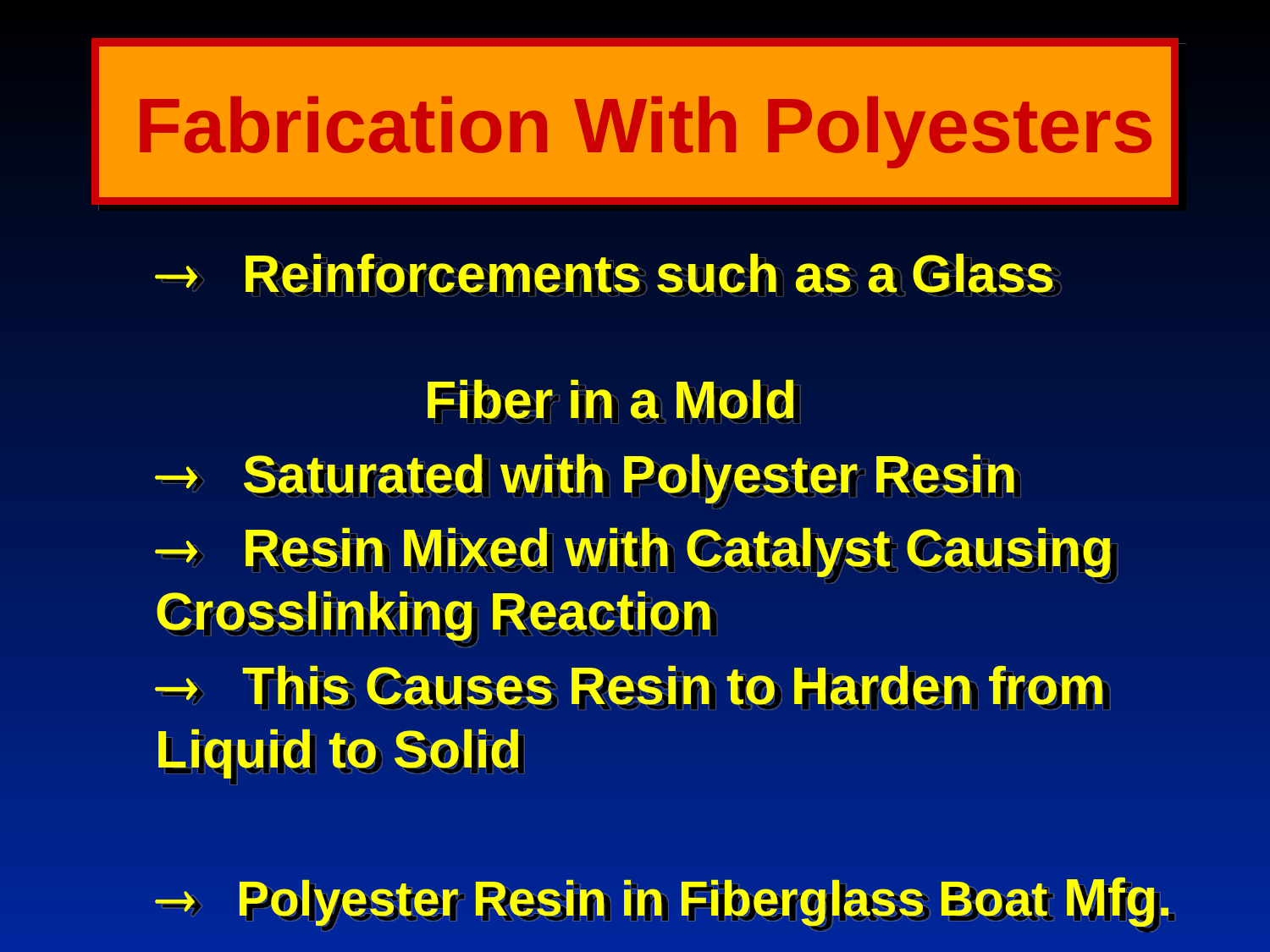

# Fabrication With Polyesters
	→   Reinforcements such as a Glass                                                                                              	 Fiber in a Mold
	→   Saturated with Polyester Resin
	→   Resin Mixed with Catalyst Causing  	 Crosslinking Reaction
	→   This Causes Resin to Harden from 	  Liquid to Solid

	→   Polyester Resin in Fiberglass Boat Mfg.